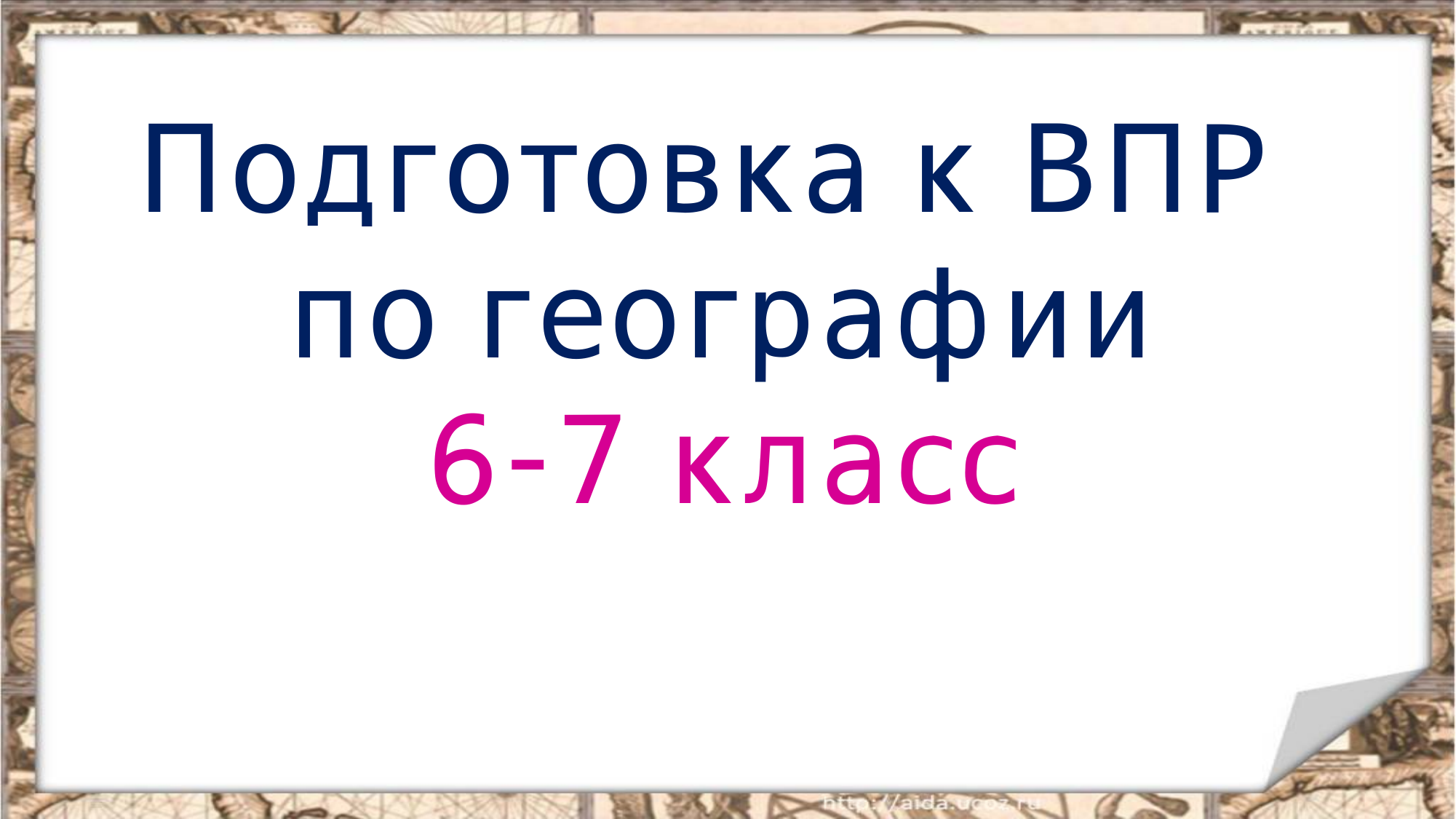

Подготовка к ВПР
по географии
6-7 класс